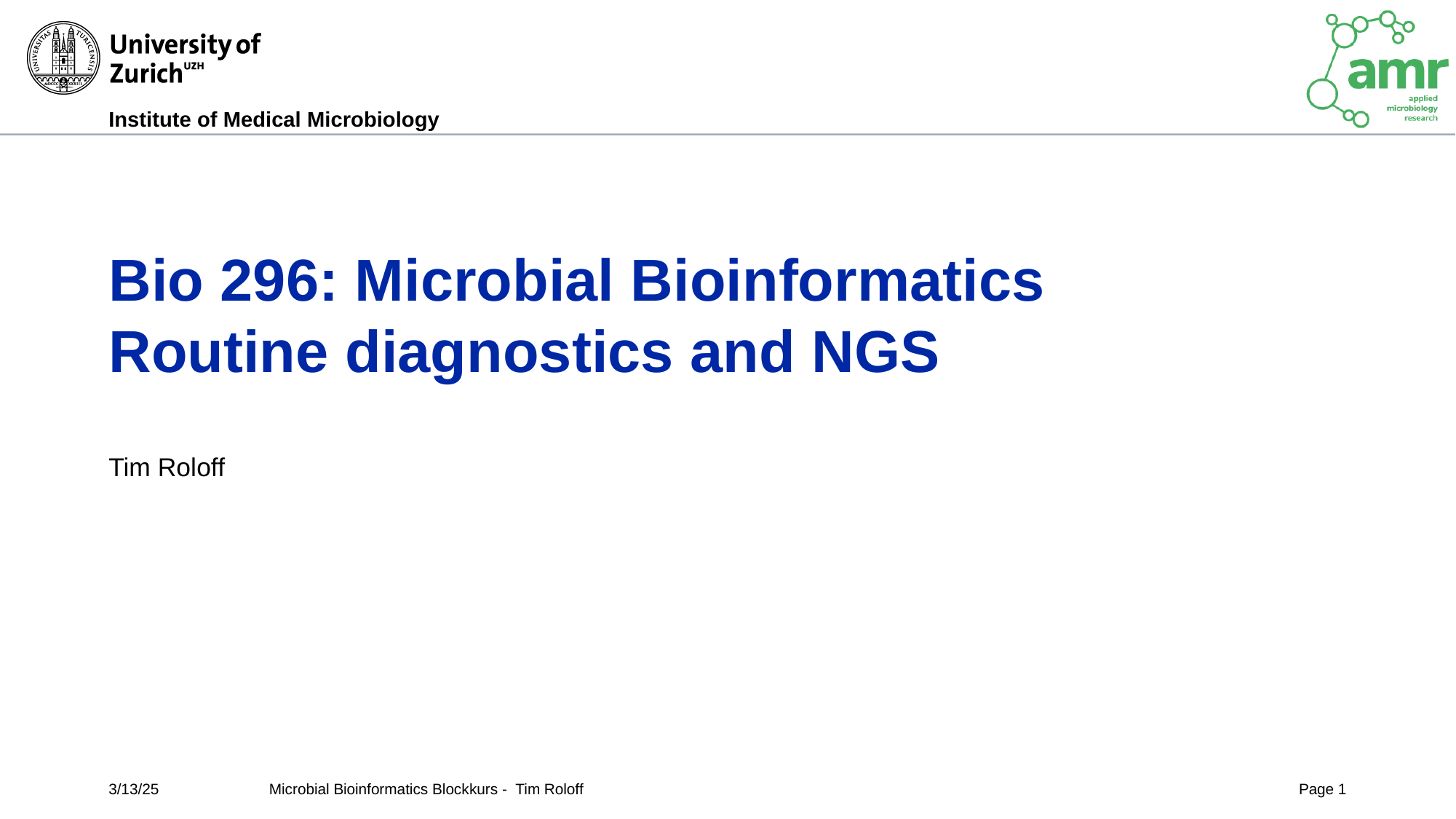

# Bio 296: Microbial Bioinformatics Routine diagnostics and NGS

Tim Roloff
3/13/25
Microbial Bioinformatics Blockkurs -  Tim Roloff
Page 1